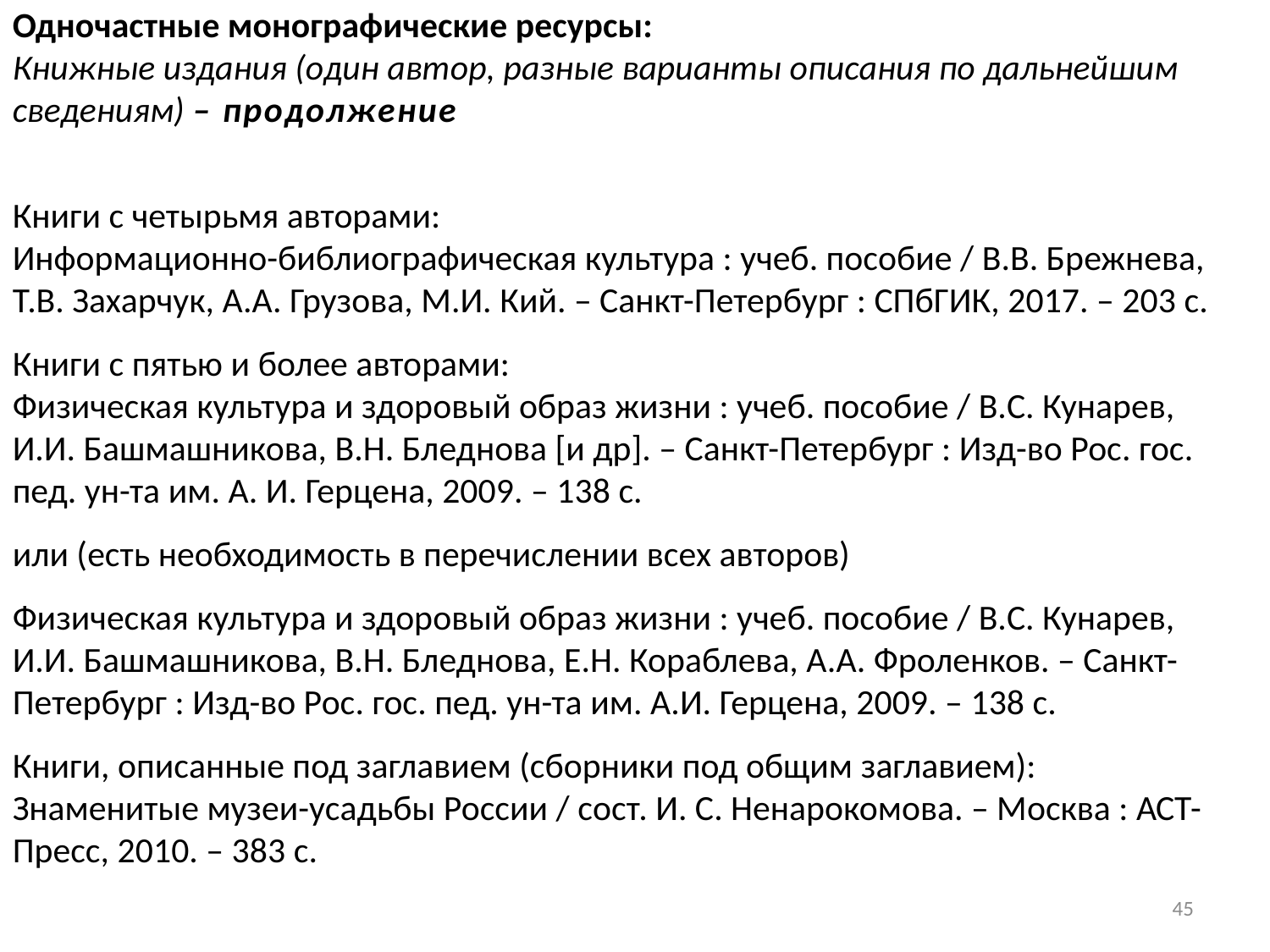

Одночастные монографические ресурсы:
Книжные издания (один автор, разные варианты описания по дальнейшим сведениям) – продолжение

Книги с четырьмя авторами:
Информационно-библиографическая культура : учеб. пособие / В.В. Брежнева, Т.В. Захарчук, А.А. Грузова, М.И. Кий. – Санкт-Петербург : СПбГИК, 2017. – 203 с.
Книги с пятью и более авторами:
Физическая культура и здоровый образ жизни : учеб. пособие / В.С. Кунарев, И.И. Башмашникова, В.Н. Бледнова [и др]. – Санкт-Петербург : Изд-во Рос. гос. пед. ун-та им. А. И. Герцена, 2009. – 138 с.
или (есть необходимость в перечислении всех авторов)
Физическая культура и здоровый образ жизни : учеб. пособие / В.С. Кунарев, И.И. Башмашникова, В.Н. Бледнова, Е.Н. Кораблева, А.А. Фроленков. – Санкт-Петербург : Изд-во Рос. гос. пед. ун-та им. А.И. Герцена, 2009. – 138 с.
Книги, описанные под заглавием (сборники под общим заглавием):
Знаменитые музеи-усадьбы России / сост. И. С. Ненарокомова. – Москва : АСТ-
Пресс, 2010. – 383 с.
45